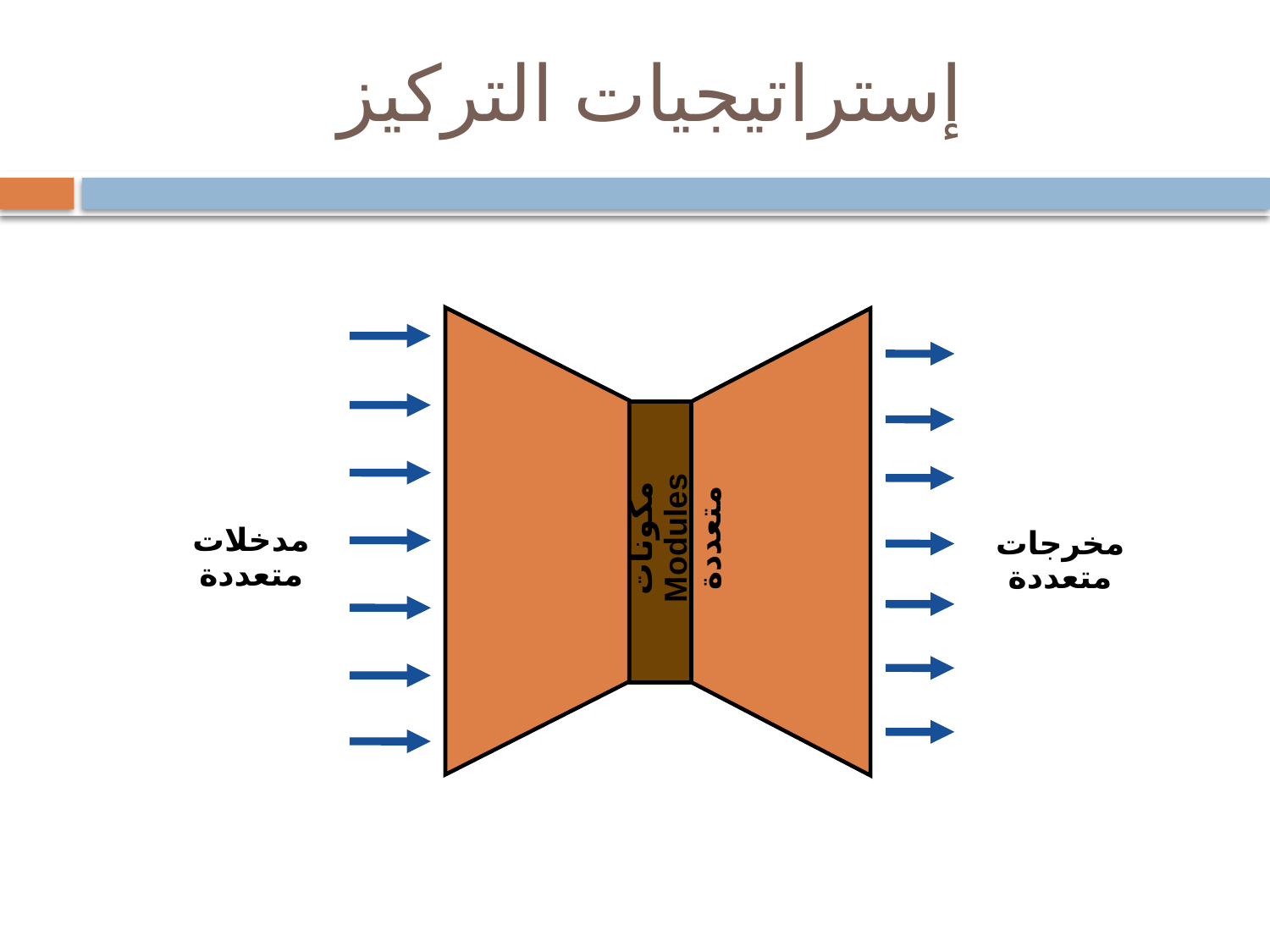

مدخلات متعددة

مكونات Modules متعددة

مخرجات متعددة
# إستراتيجيات التركيز